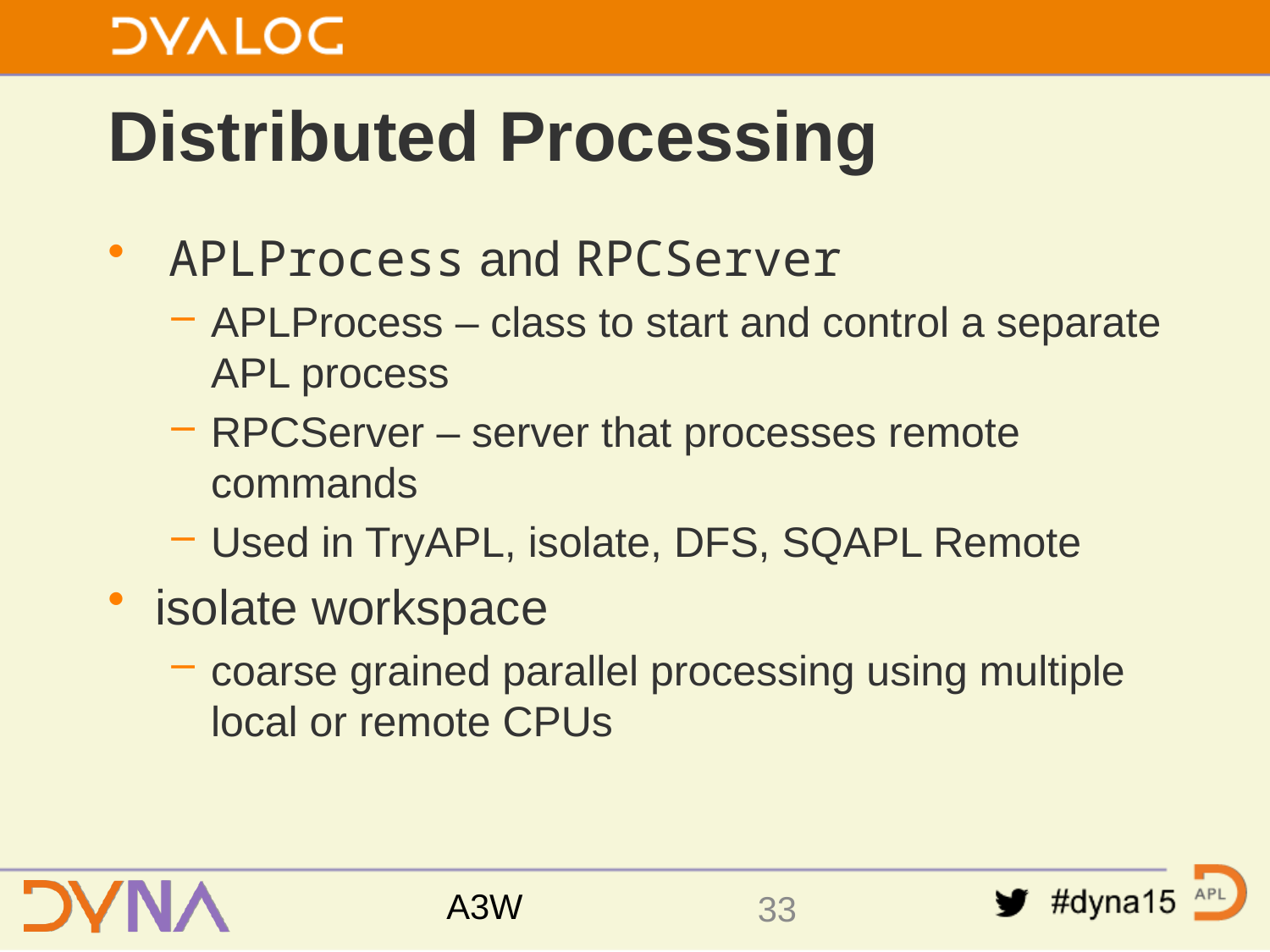

# Distributed Processing
 APLProcess and RPCServer
APLProcess – class to start and control a separate APL process
RPCServer – server that processes remote commands
Used in TryAPL, isolate, DFS, SQAPL Remote
isolate workspace
coarse grained parallel processing using multiple local or remote CPUs

33
A3W